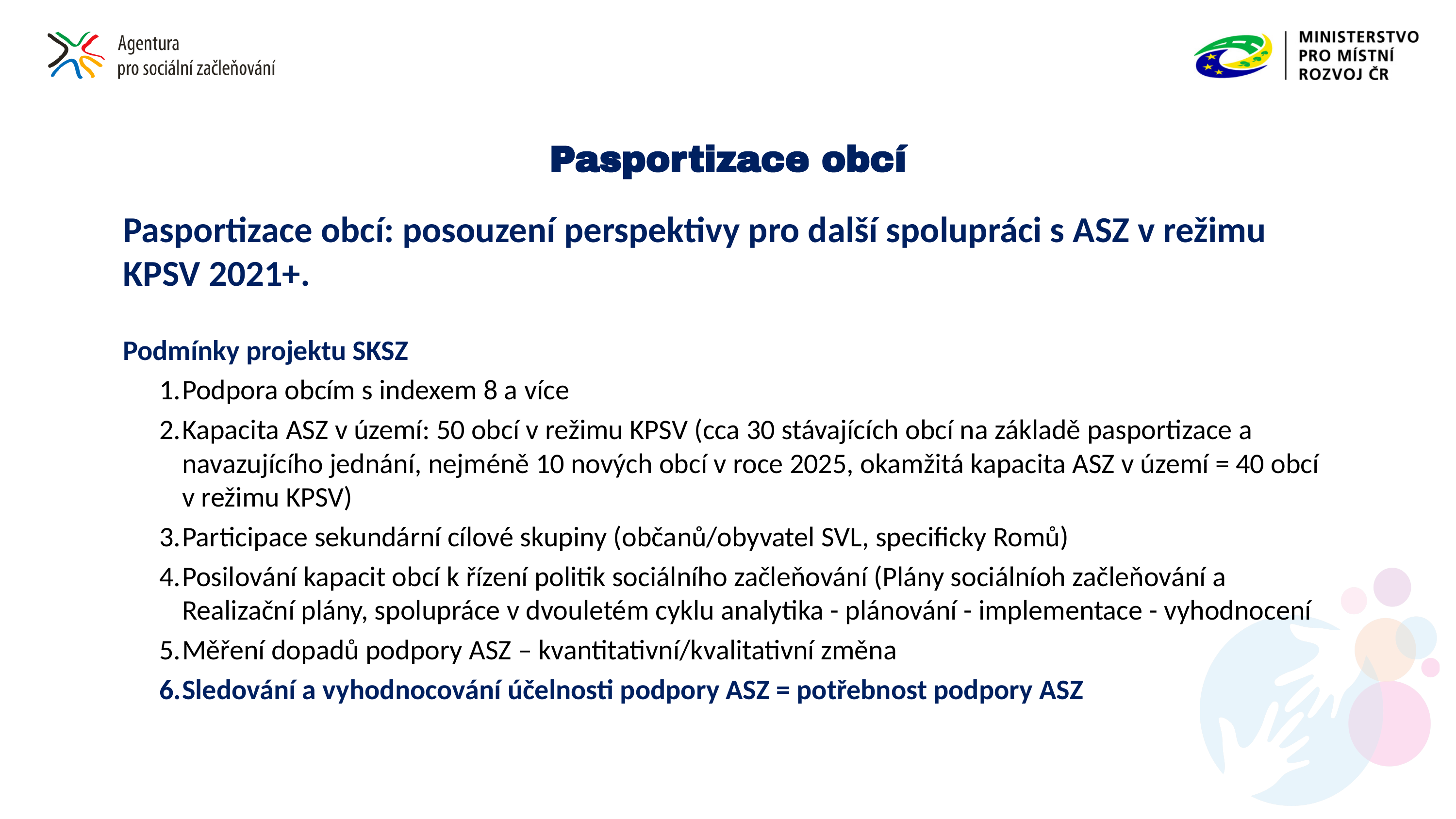

# Pasportizace obcí
Pasportizace obcí: posouzení perspektivy pro další spolupráci s ASZ v režimu KPSV 2021+.
Podmínky projektu SKSZ
Podpora obcím s indexem 8 a více
Kapacita ASZ v území: 50 obcí v režimu KPSV (cca 30 stávajících obcí na základě pasportizace a navazujícího jednání, nejméně 10 nových obcí v roce 2025, okamžitá kapacita ASZ v území = 40 obcí v režimu KPSV)
Participace sekundární cílové skupiny (občanů/obyvatel SVL, specificky Romů)
Posilování kapacit obcí k řízení politik sociálního začleňování (Plány sociálníoh začleňování a Realizační plány, spolupráce v dvouletém cyklu analytika - plánování - implementace - vyhodnocení
Měření dopadů podpory ASZ – kvantitativní/kvalitativní změna
Sledování a vyhodnocování účelnosti podpory ASZ = potřebnost podpory ASZ